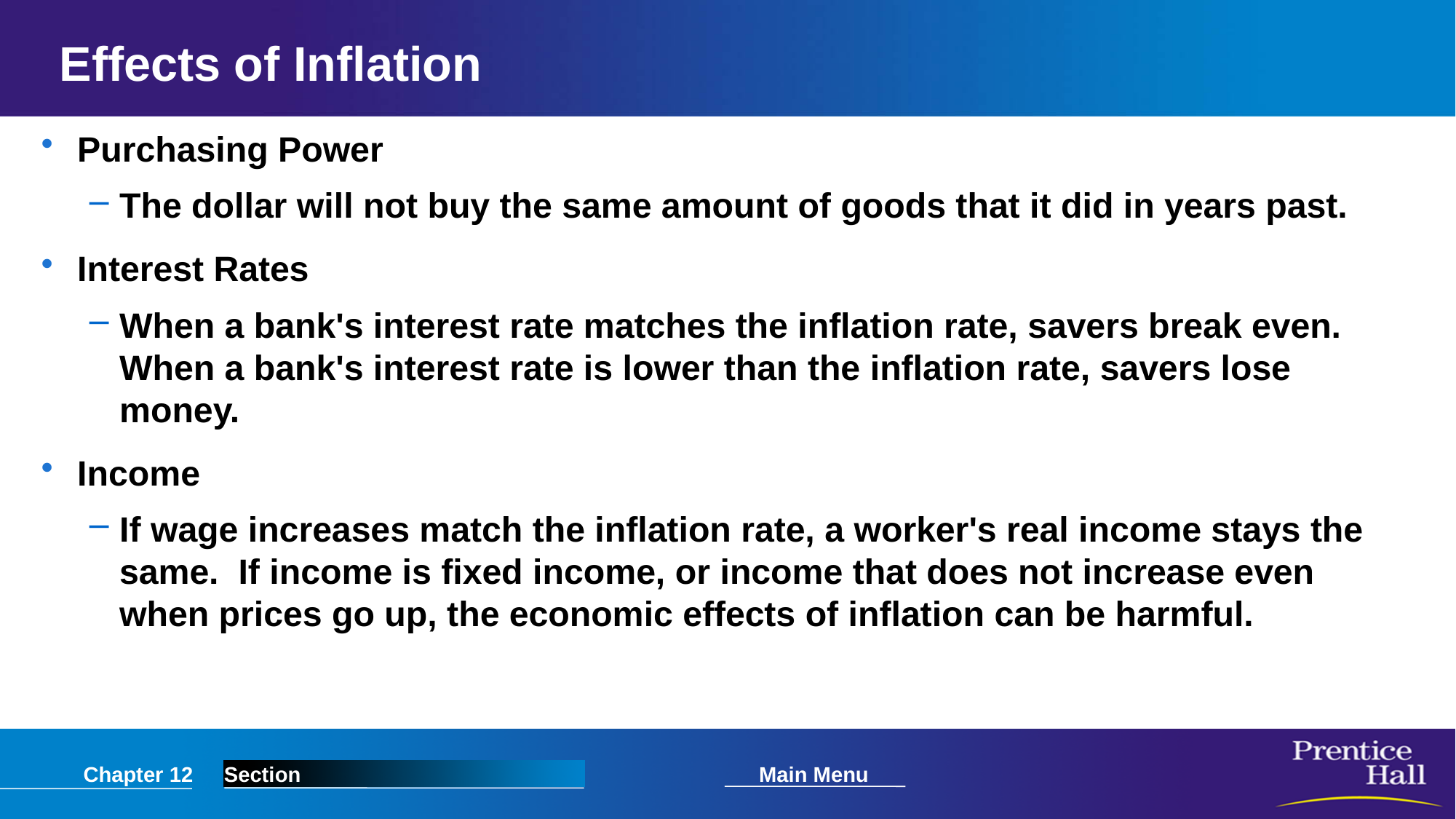

# Effects of Inflation
Purchasing Power
The dollar will not buy the same amount of goods that it did in years past.
Interest Rates
When a bank's interest rate matches the inflation rate, savers break even.  When a bank's interest rate is lower than the inflation rate, savers lose money.
Income
If wage increases match the inflation rate, a worker's real income stays the same.  If income is fixed income, or income that does not increase even when prices go up, the economic effects of inflation can be harmful.